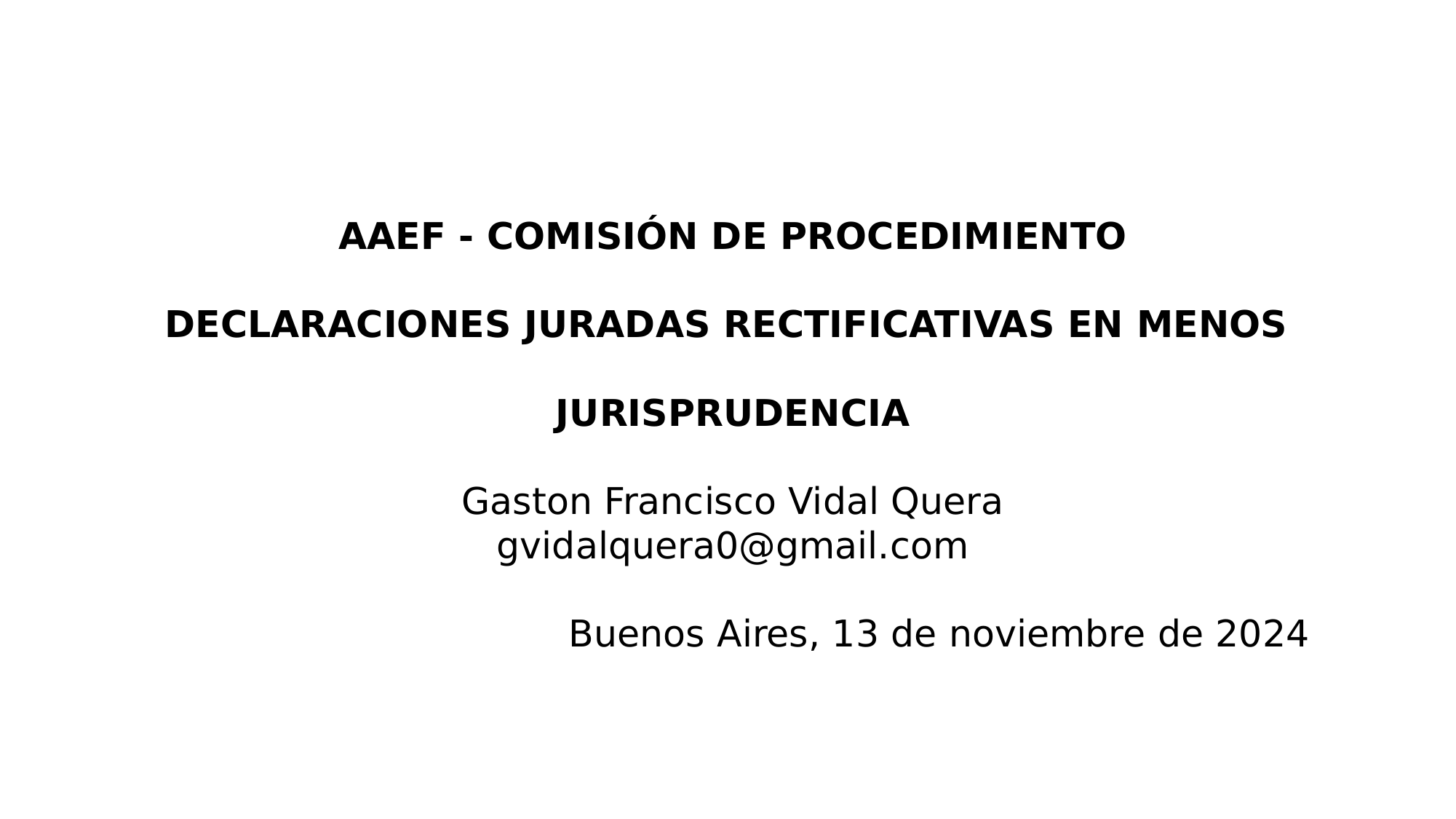

AAEF - COMISIÓN DE PROCEDIMIENTO

DECLARACIONES JURADAS RECTIFICATIVAS EN MENOS

JURISPRUDENCIA

Gaston Francisco Vidal Quera
gvidalquera0@gmail.com

Buenos Aires, 13 de noviembre de 2024